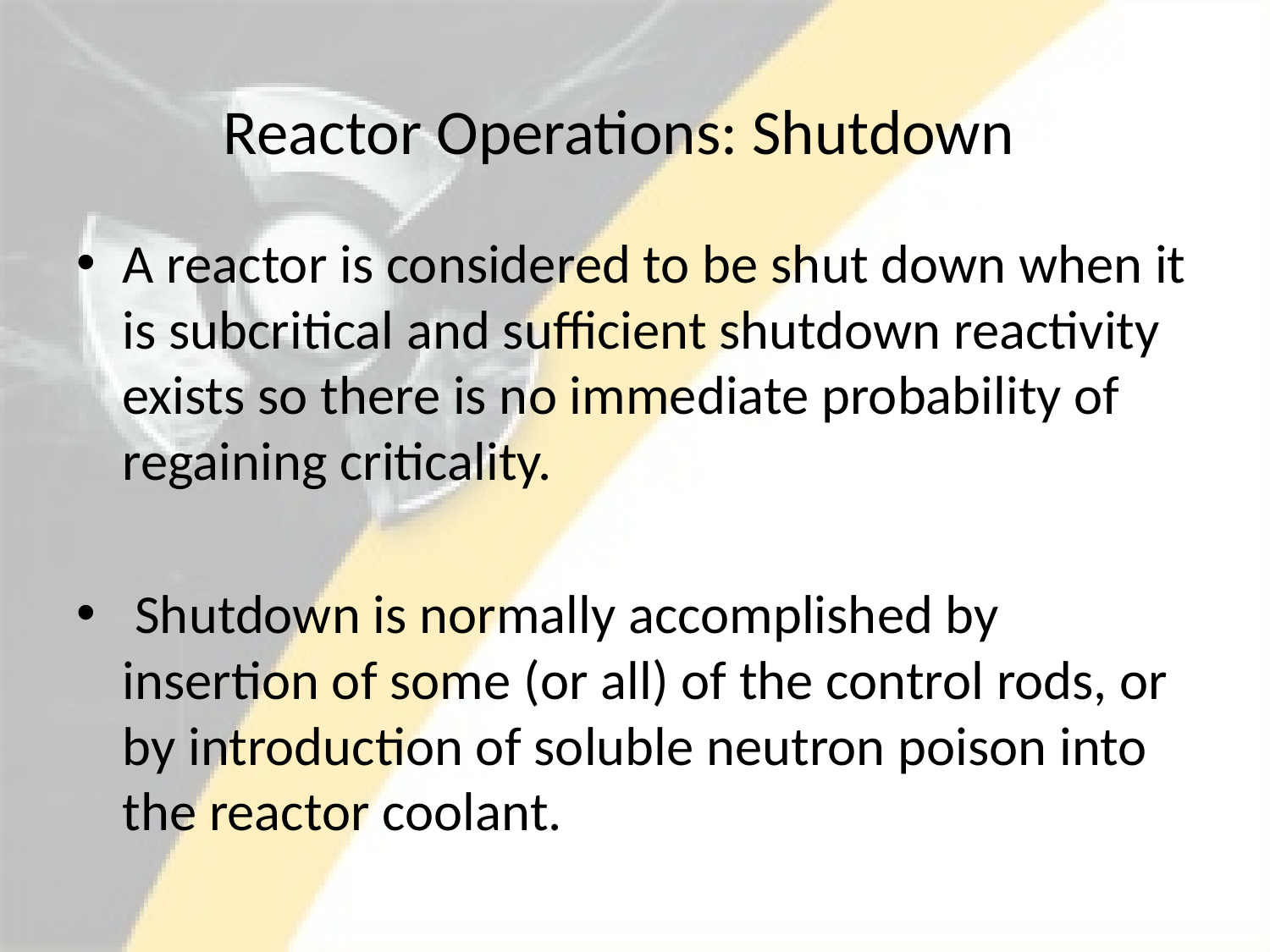

Reactor Operations: Shutdown
A reactor is considered to be shut down when it is subcritical and sufficient shutdown reactivity exists so there is no immediate probability of regaining criticality.

 Shutdown is normally accomplished by insertion of some (or all) of the control rods, or by introduction of soluble neutron poison into the reactor coolant.